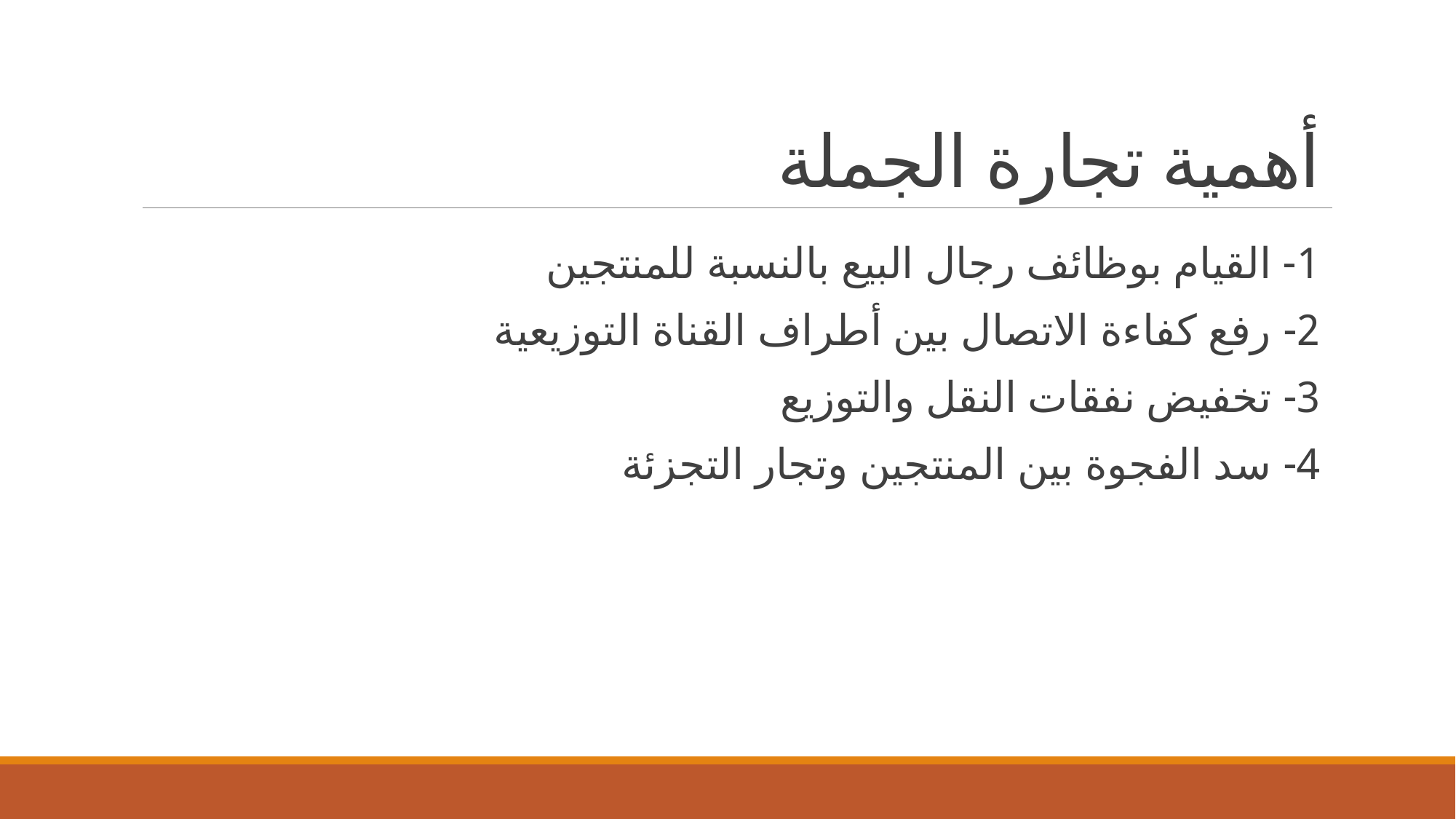

# أهمية تجارة الجملة
1- القيام بوظائف رجال البيع بالنسبة للمنتجين
2- رفع كفاءة الاتصال بين أطراف القناة التوزيعية
3- تخفيض نفقات النقل والتوزيع
4- سد الفجوة بين المنتجين وتجار التجزئة